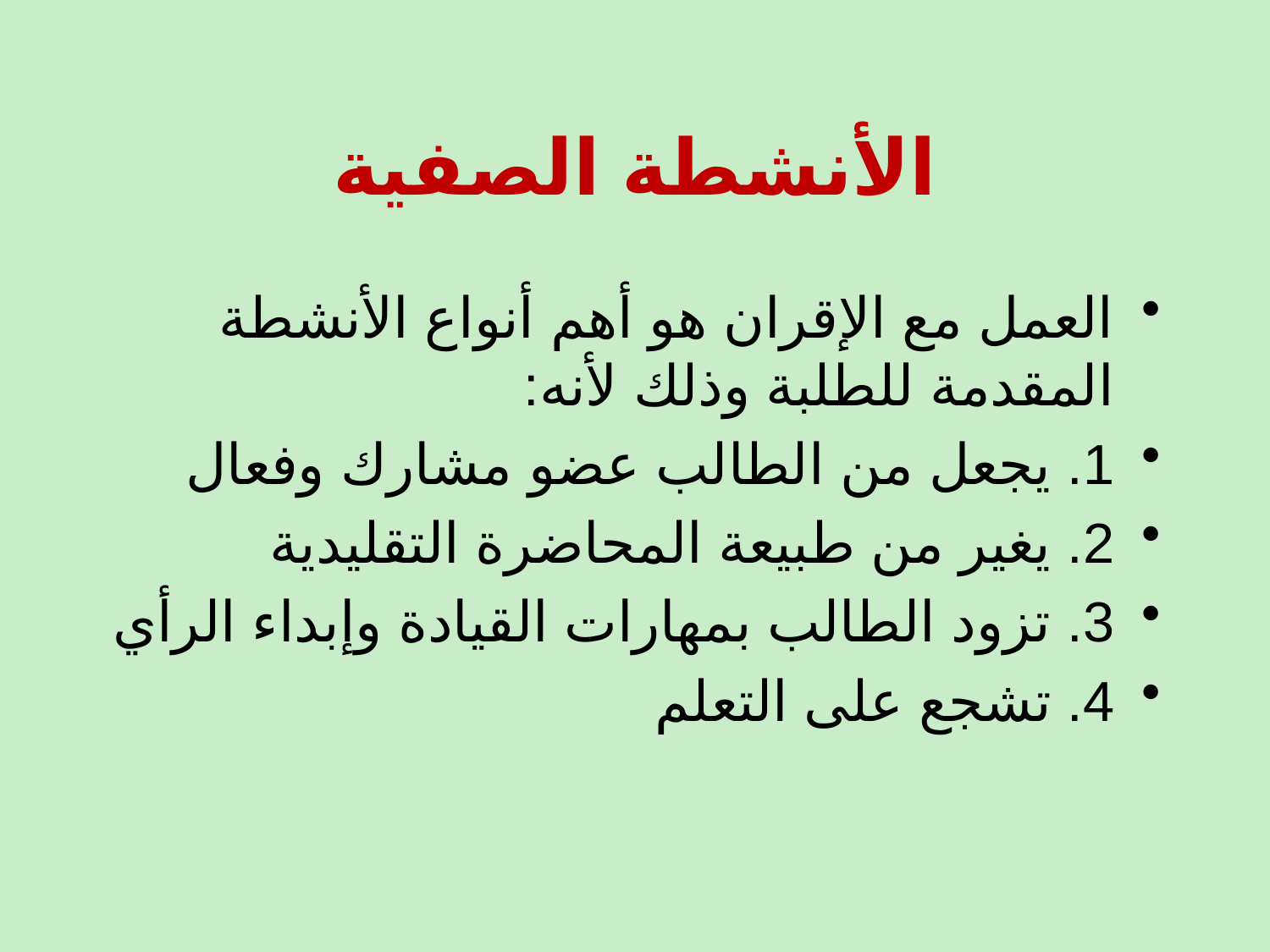

# الأنشطة الصفية
العمل مع الإقران هو أهم أنواع الأنشطة المقدمة للطلبة وذلك لأنه:
1. يجعل من الطالب عضو مشارك وفعال
2. يغير من طبيعة المحاضرة التقليدية
3. تزود الطالب بمهارات القيادة وإبداء الرأي
4. تشجع على التعلم